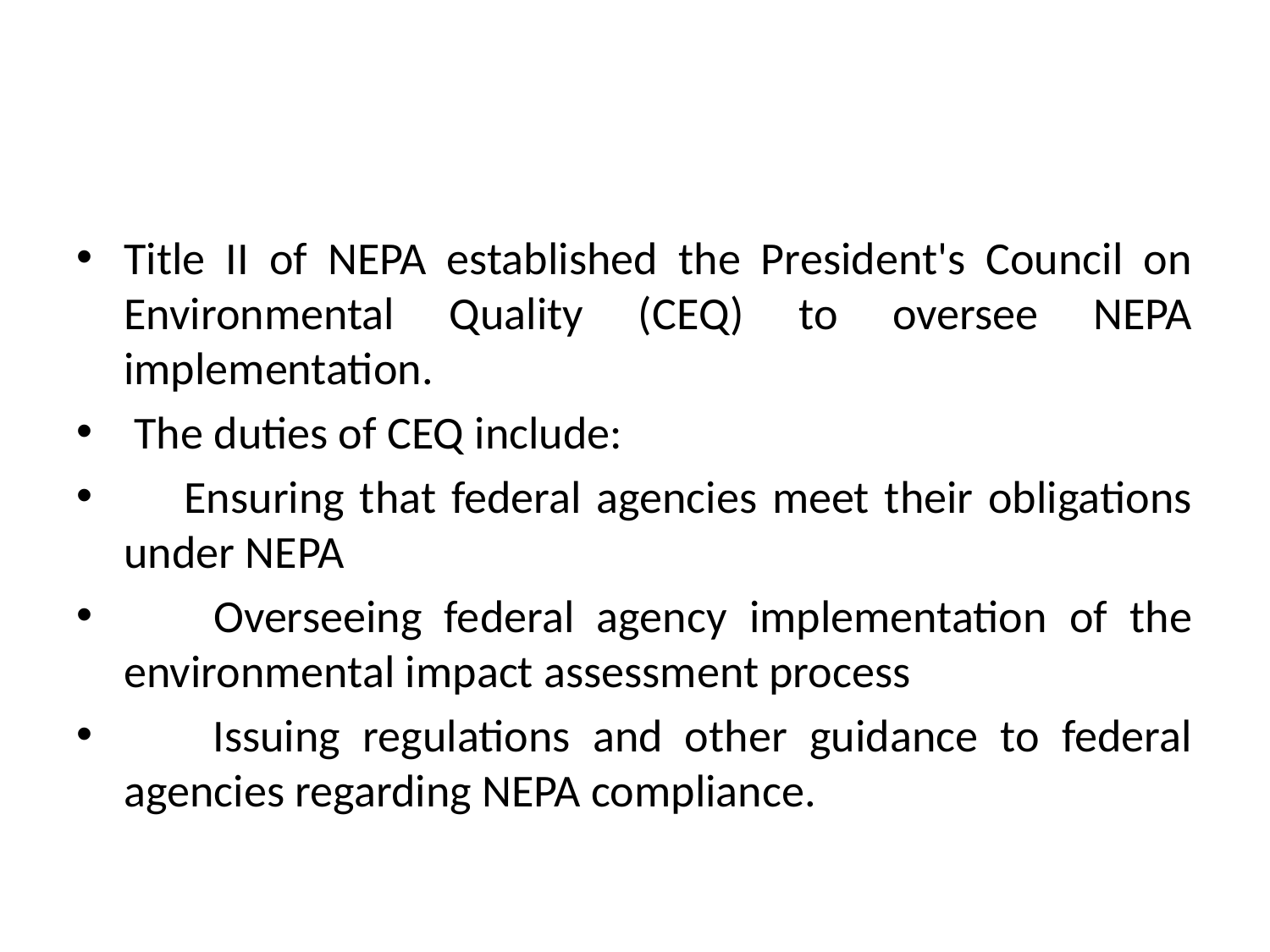

#
Title II of NEPA established the President's Council on Environmental Quality (CEQ) to oversee NEPA implementation.
 The duties of CEQ include:
    Ensuring that federal agencies meet their obligations under NEPA
    Overseeing federal agency implementation of the environmental impact assessment process
    Issuing regulations and other guidance to federal agencies regarding NEPA compliance.